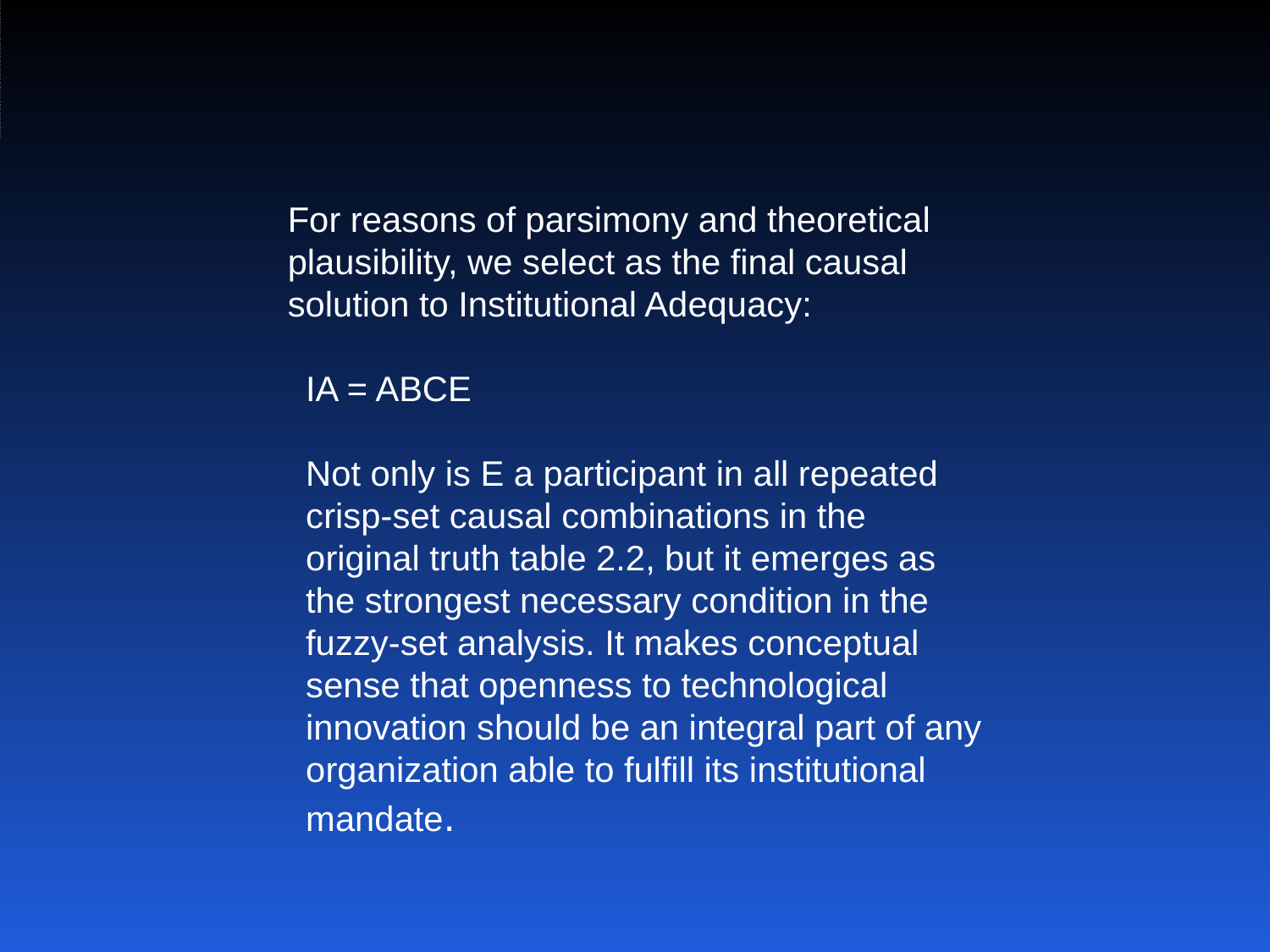

# For reasons of parsimony and theoretical plausibility, we select as the final...
For reasons of parsimony and theoretical plausibility, we select as the final causal solution to Institutional Adequacy:

IA = ABCE

Not only is E a participant in all repeated crisp-set causal combinations in the original truth table 2.2, but it emerges as the strongest necessary condition in the fuzzy-set analysis. It makes conceptual sense that openness to technological innovation should be an integral part of any organization able to fulfill its institutional mandate.